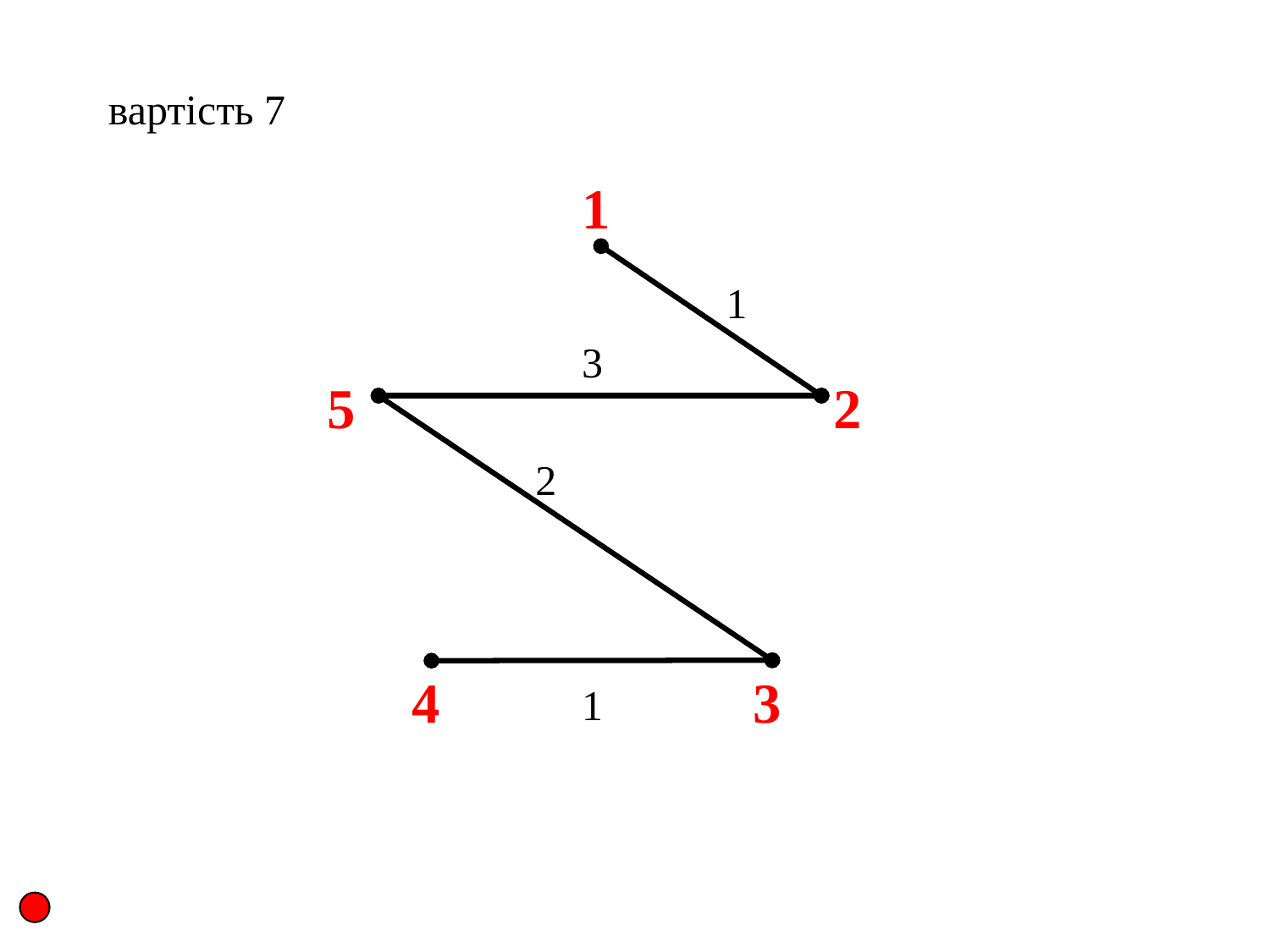

вартість 7

1
1
3
5
2
2
1
3
4